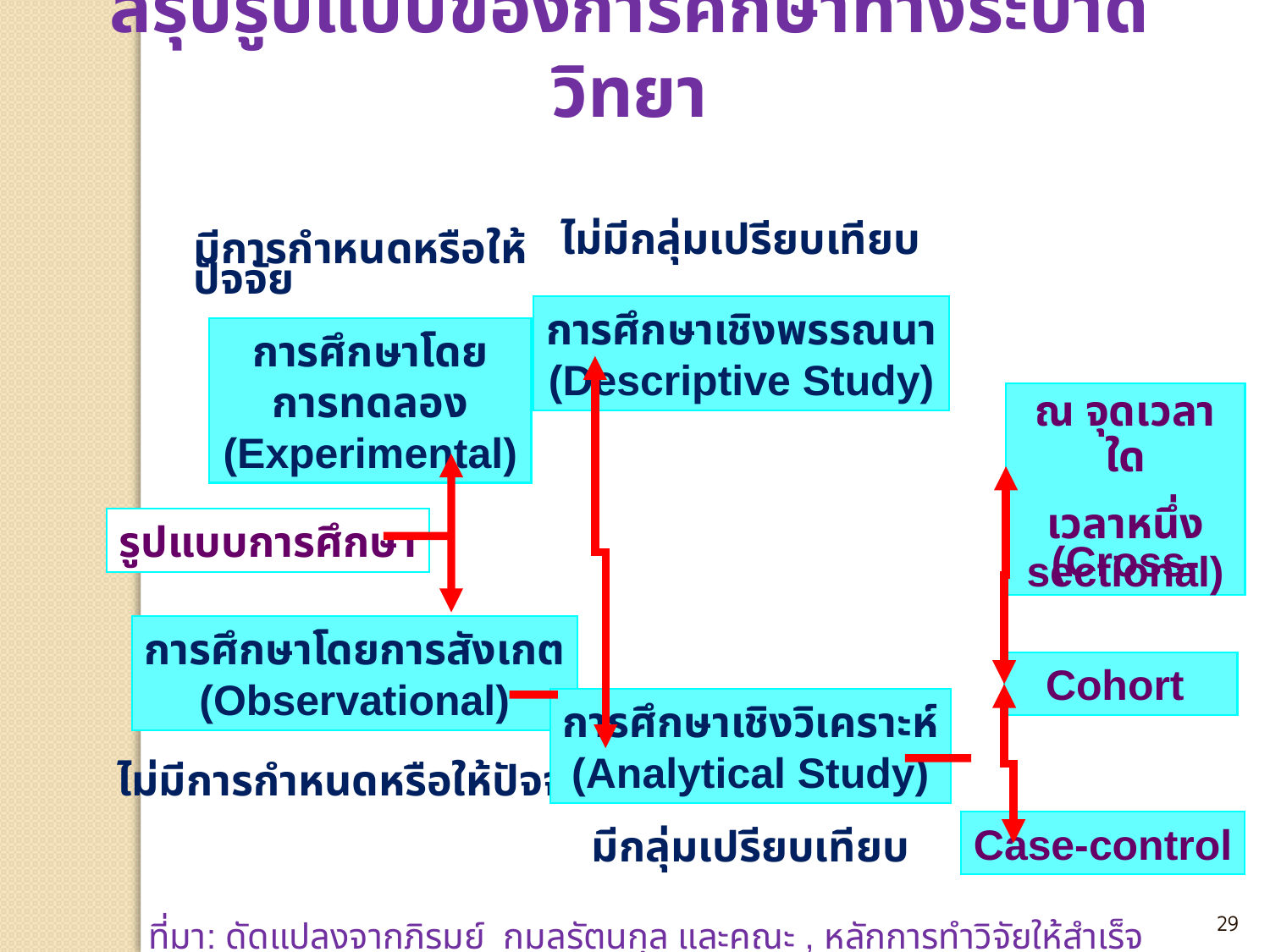

สรุปรูปแบบของการศึกษาทางระบาดวิทยา
ไม่มีกลุ่มเปรียบเทียบ
การศึกษาเชิงพรรณนา
(Descriptive Study)

การศึกษาเชิงวิเคราะห์
(Analytical Study)
มีกลุ่มเปรียบเทียบ
มีการกำหนดหรือให้ปัจจัย
การศึกษาโดยการทดลอง
(Experimental)

การศึกษาโดยการสังเกต
(Observational)
ไม่มีการกำหนดหรือให้ปัจจัย
ณ จุดเวลาใด
เวลาหนึ่ง
(Cross-sectional)

Cohort
Case-control
รูปแบบการศึกษา
29
ที่มา: ดัดแปลงจากภิรมย์  กมลรัตนกุล และคณะ , หลักการทำวิจัยให้สำเร็จ